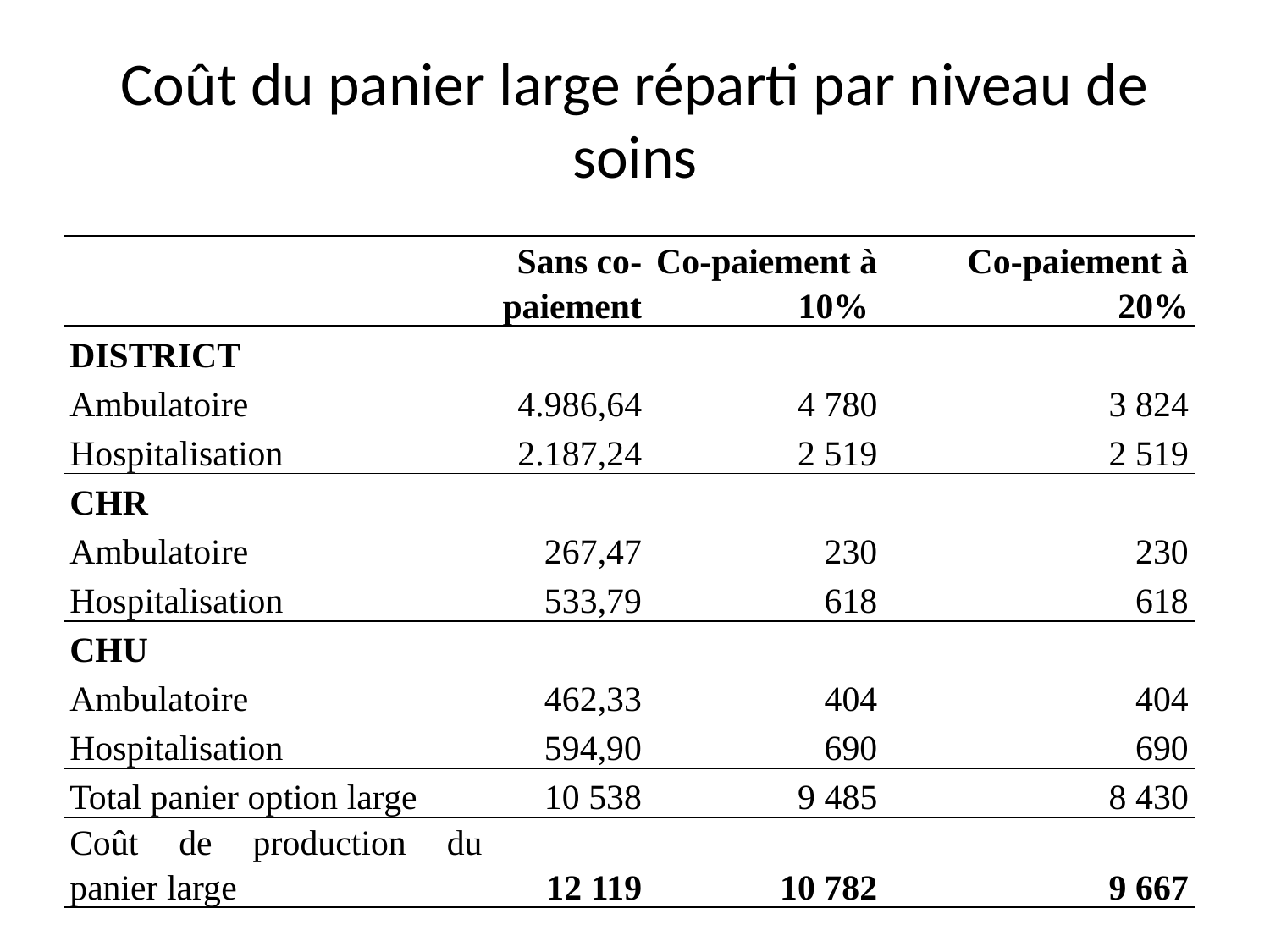

# Coût du panier large réparti par niveau de soins
|  | Sans co-paiement | Co-paiement à 10% | Co-paiement à 20% |
| --- | --- | --- | --- |
| DISTRICT |  |  |  |
| Ambulatoire | 4.986,64 | 4 780 | 3 824 |
| Hospitalisation | 2.187,24 | 2 519 | 2 519 |
| CHR |  |  |  |
| Ambulatoire | 267,47 | 230 | 230 |
| Hospitalisation | 533,79 | 618 | 618 |
| CHU |  |  |  |
| Ambulatoire | 462,33 | 404 | 404 |
| Hospitalisation | 594,90 | 690 | 690 |
| Total panier option large | 10 538 | 9 485 | 8 430 |
| Coût de production du panier large | 12 119 | 10 782 | 9 667 |